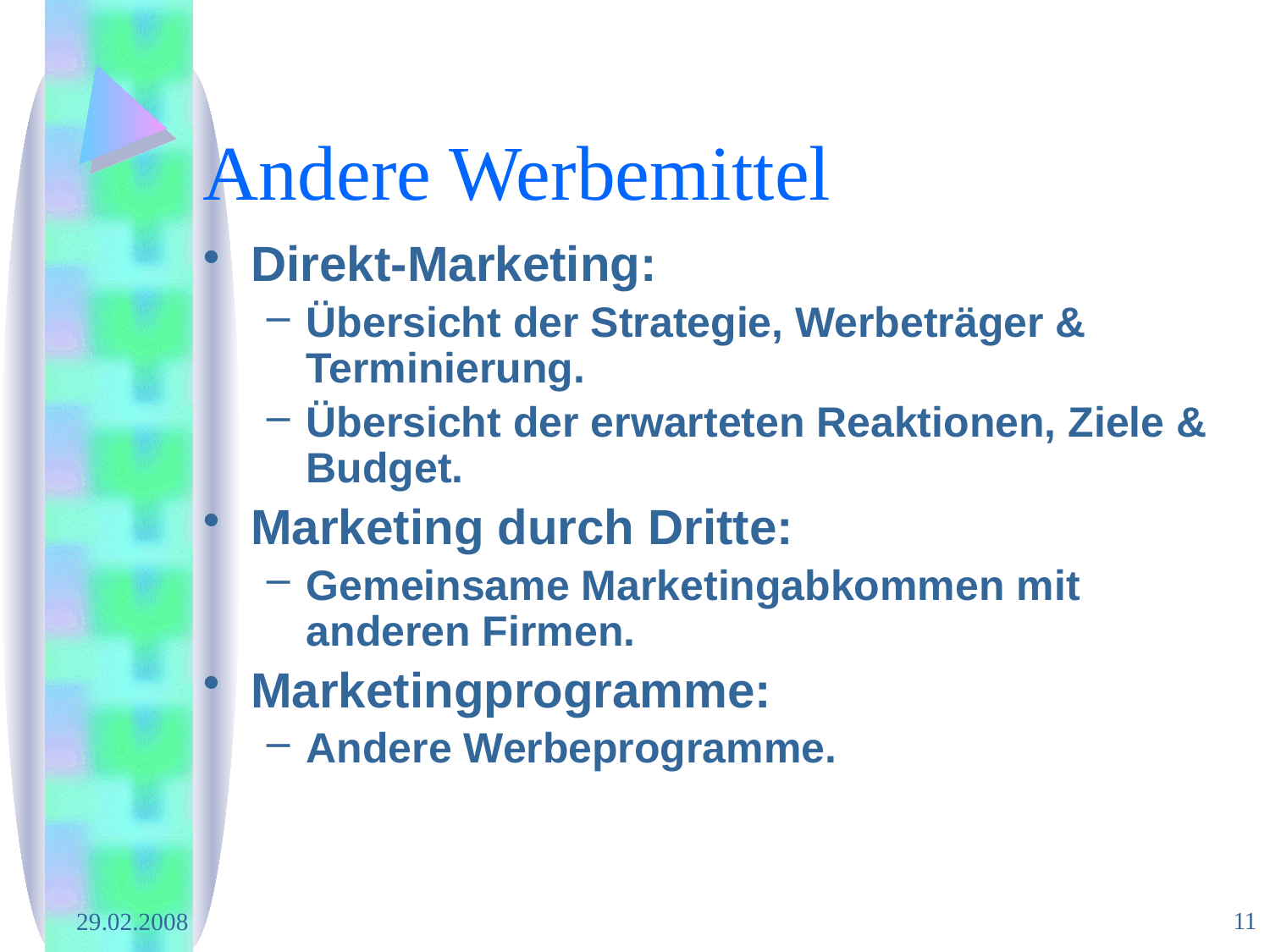

# Andere Werbemittel
Direkt-Marketing:
Übersicht der Strategie, Werbeträger & Terminierung.
Übersicht der erwarteten Reaktionen, Ziele & Budget.
Marketing durch Dritte:
Gemeinsame Marketingabkommen mit anderen Firmen.
Marketingprogramme:
Andere Werbeprogramme.
11
29.02.2008